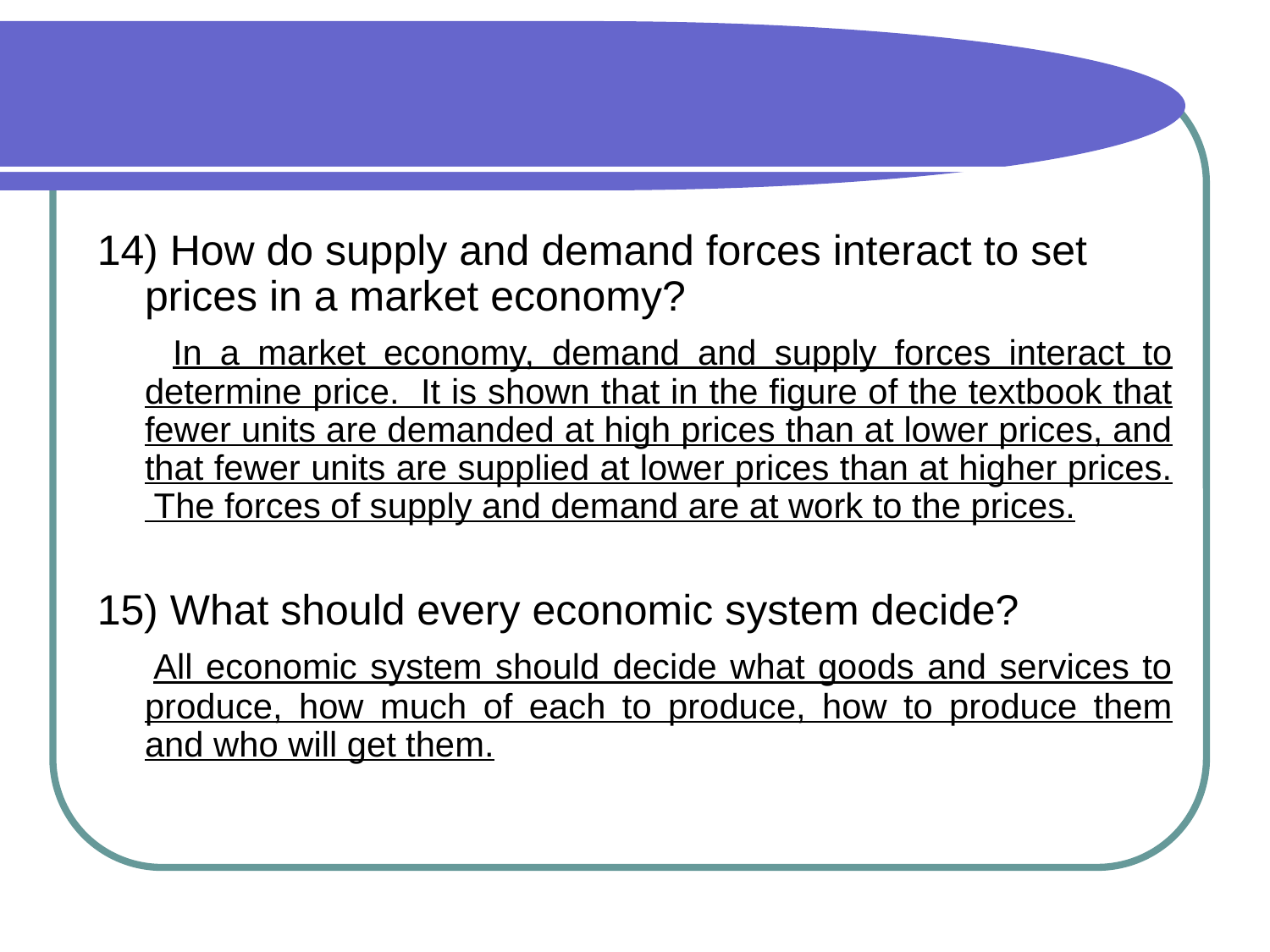

#
14) How do supply and demand forces interact to set prices in a market economy?
    In a market economy, demand and supply forces interact to determine price.  It is shown that in the figure of the textbook that fewer units are demanded at high prices than at lower prices, and that fewer units are supplied at lower prices than at higher prices.  The forces of supply and demand are at work to the prices.

15) What should every economic system decide?
    All economic system should decide what goods and services to produce, how much of each to produce, how to produce them and who will get them.